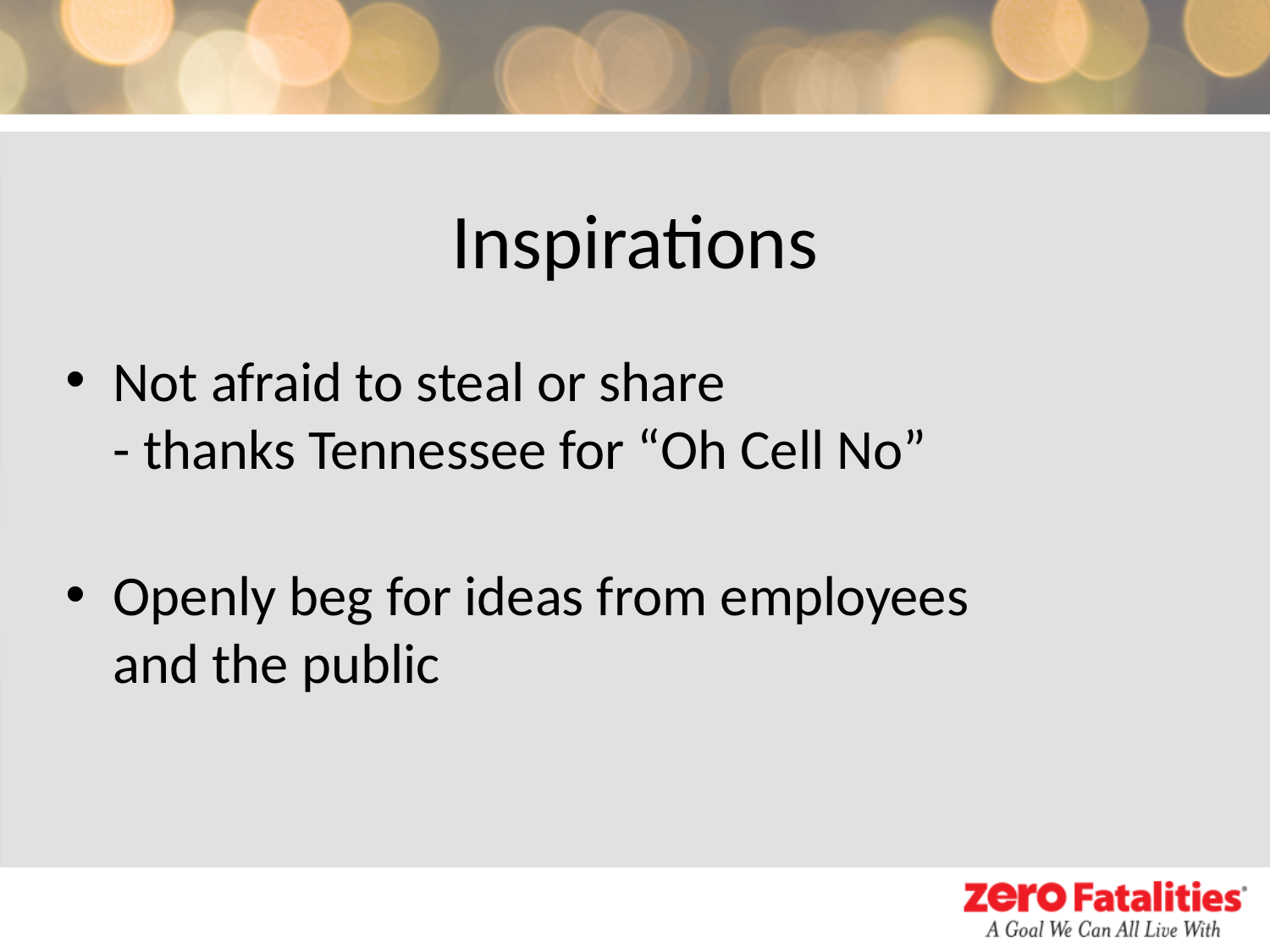

# Inspirations
Not afraid to steal or share
- thanks Tennessee for “Oh Cell No”
Openly beg for ideas from employees
and the public